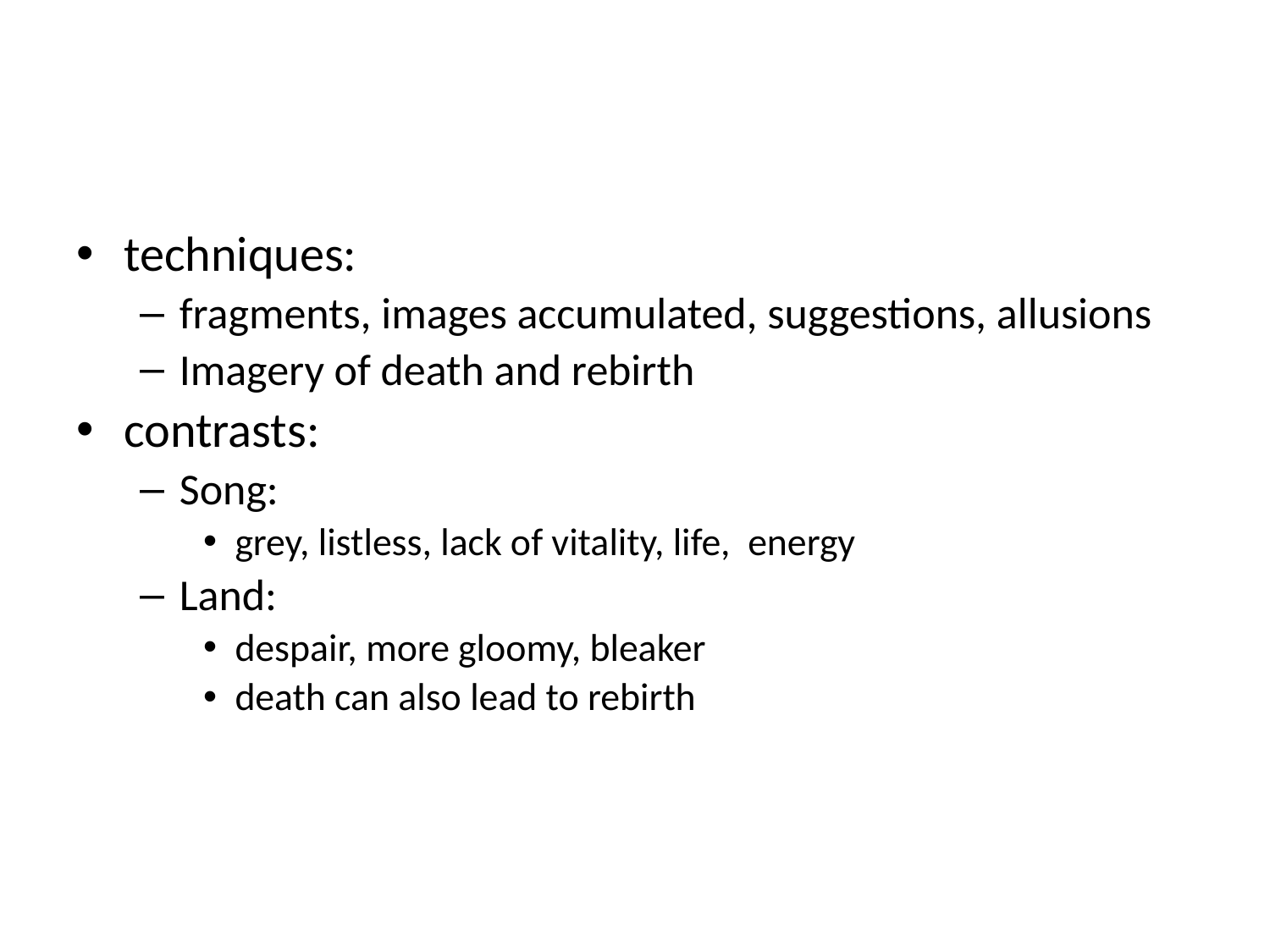

#
techniques:
fragments, images accumulated, suggestions, allusions
Imagery of death and rebirth
contrasts:
Song:
grey, listless, lack of vitality, life,  energy
Land:
despair, more gloomy, bleaker
death can also lead to rebirth